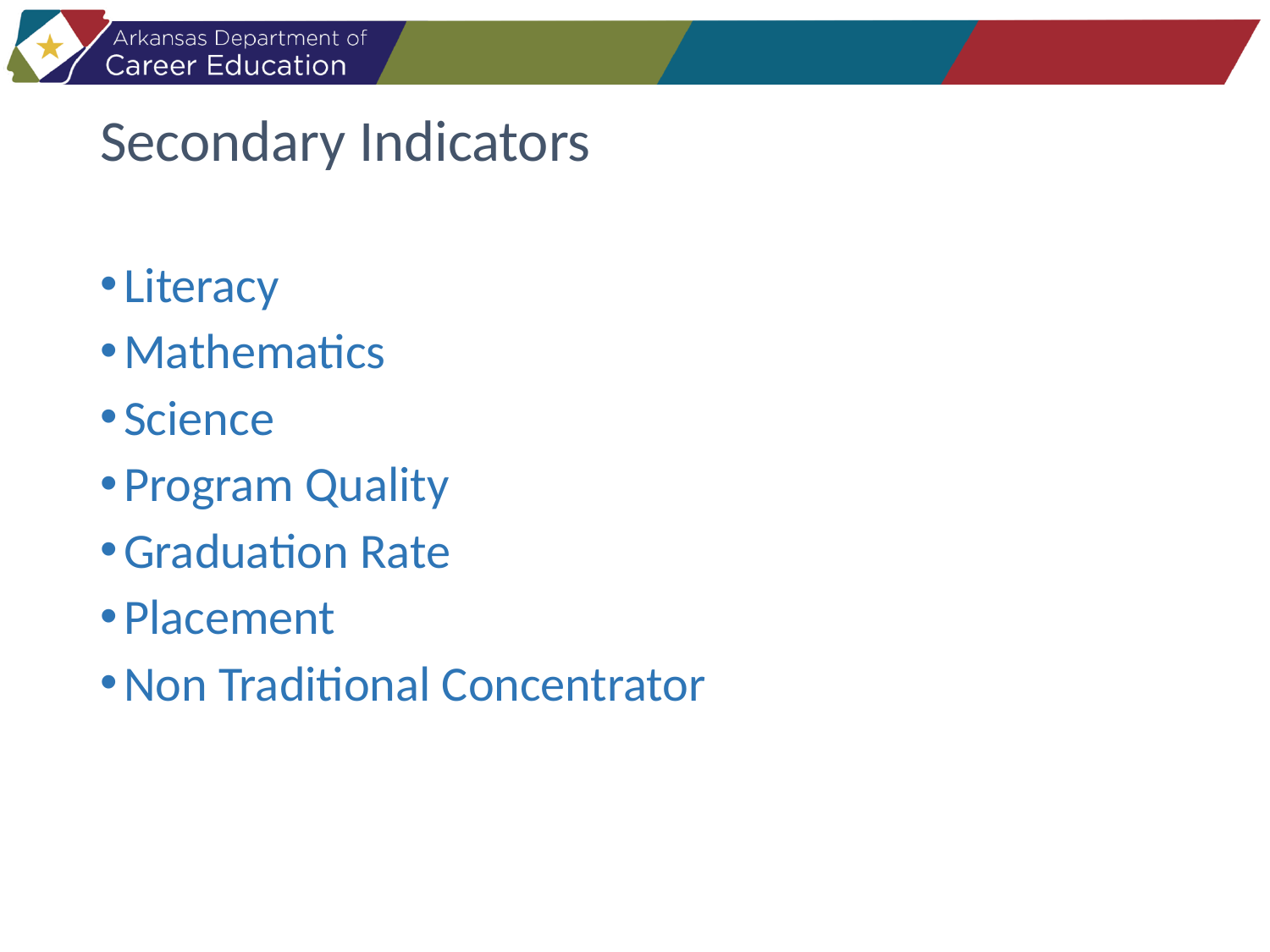

# Secondary Indicators
Literacy
Mathematics
Science
Program Quality
Graduation Rate
Placement
Non Traditional Concentrator